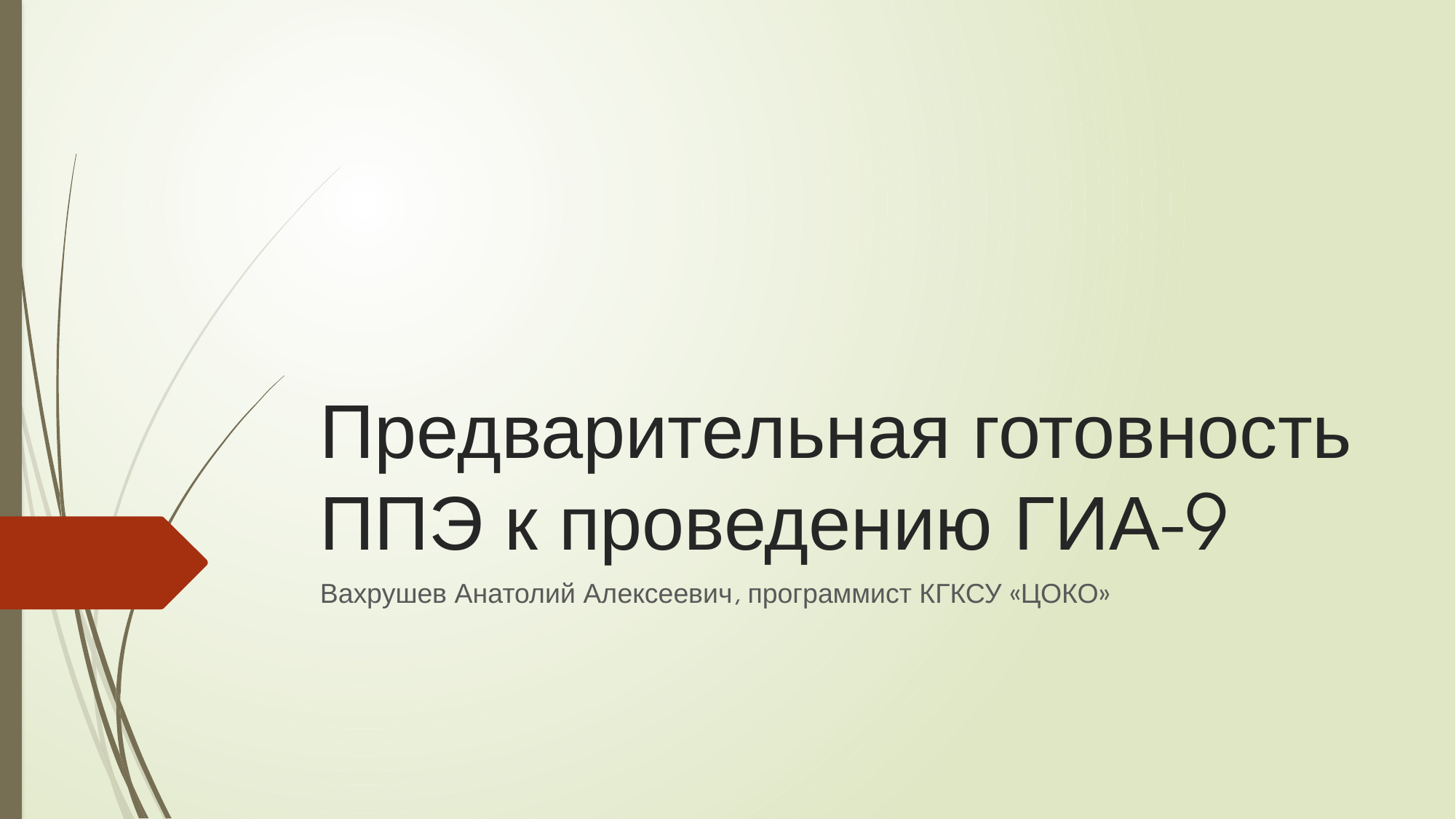

# Предварительная готовность ППЭ к проведению ГИА-9
Вахрушев Анатолий Алексеевич, программист КГКСУ «ЦОКО»